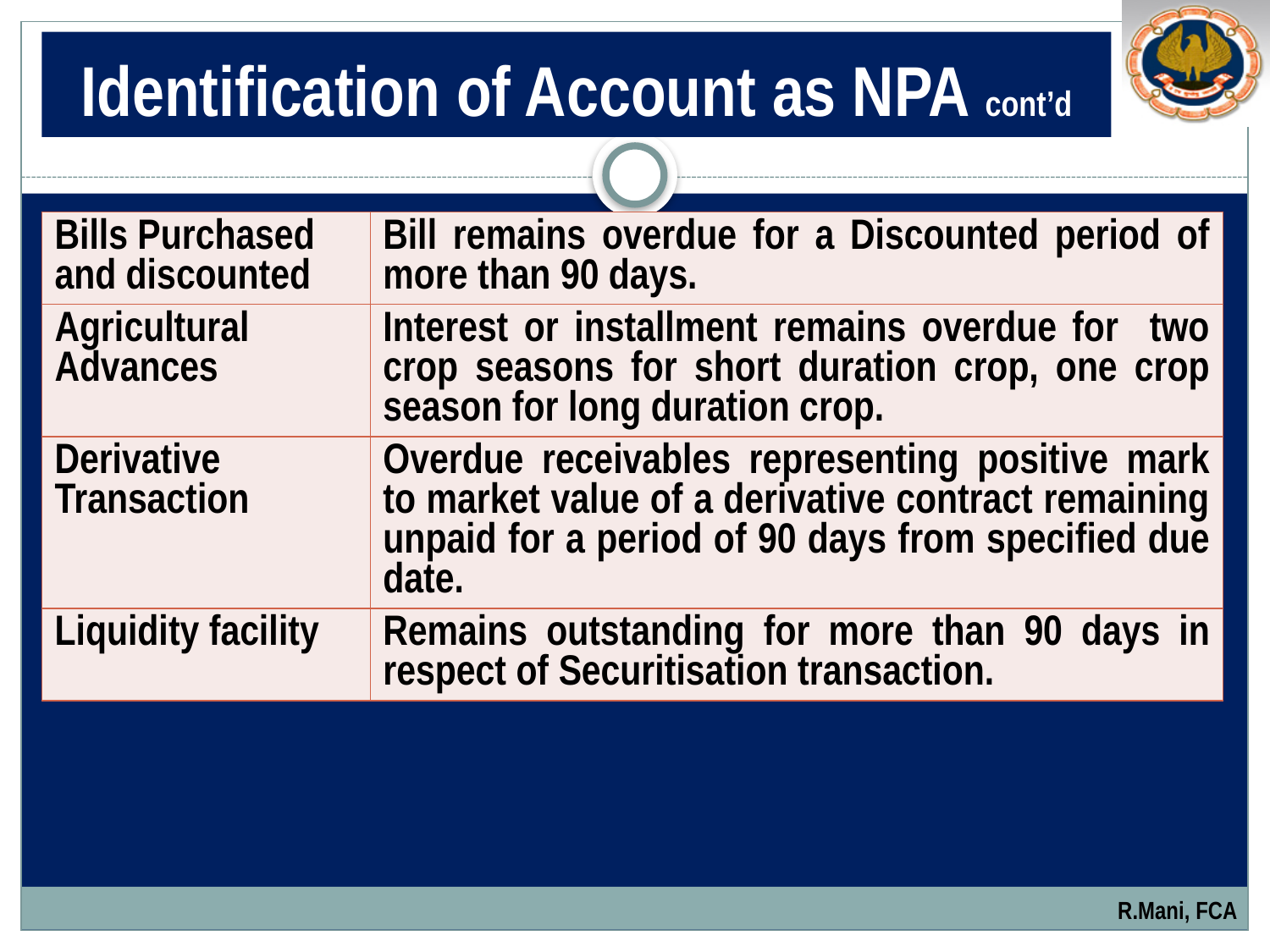

# Identification of Account as NPA cont’d
| Bills Purchased and discounted | Bill remains overdue for a Discounted period of more than 90 days. |
| --- | --- |
| Agricultural Advances | Interest or installment remains overdue for two crop seasons for short duration crop, one crop season for long duration crop. |
| Derivative Transaction | Overdue receivables representing positive mark to market value of a derivative contract remaining unpaid for a period of 90 days from specified due date. |
| Liquidity facility | Remains outstanding for more than 90 days in respect of Securitisation transaction. |